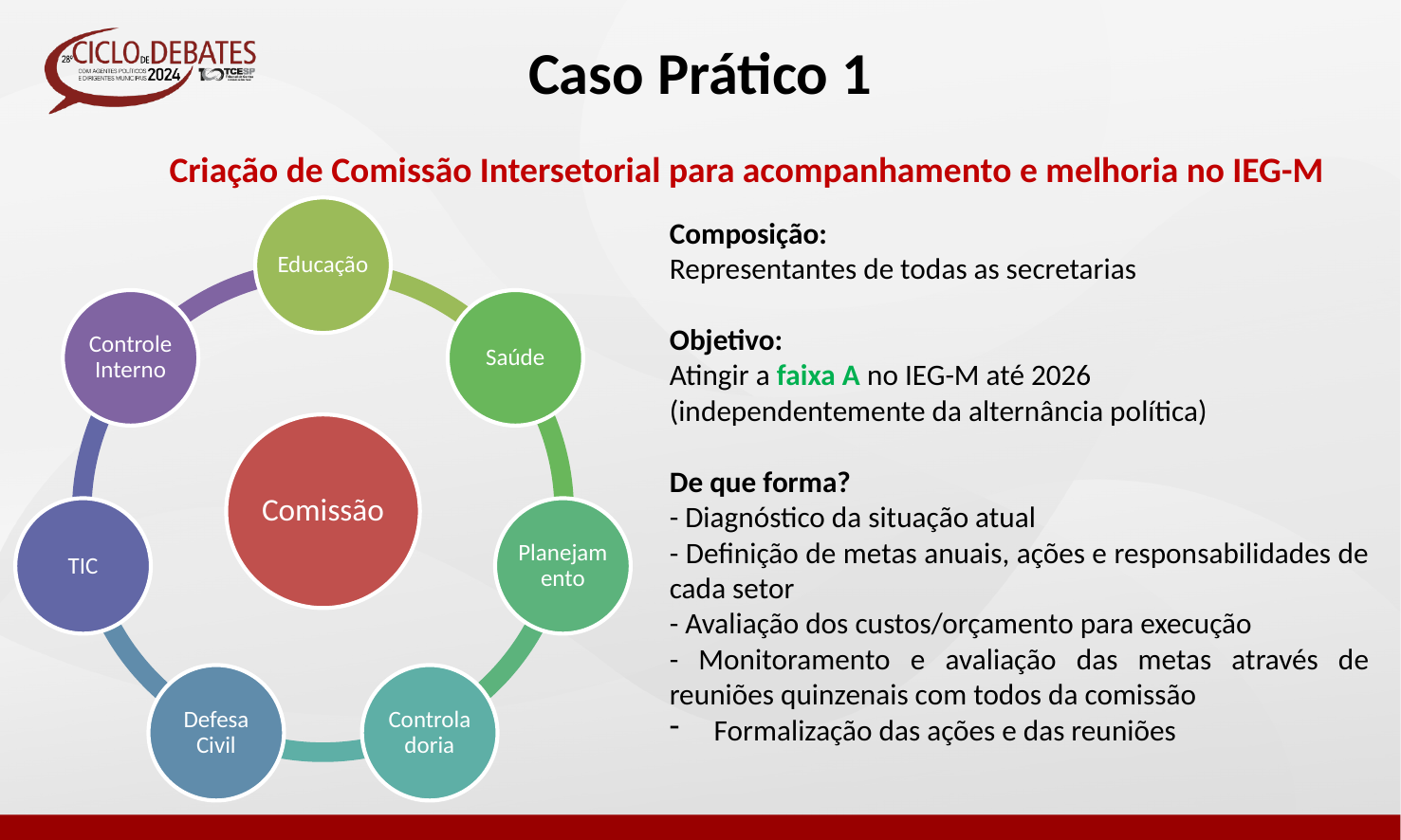

Caso Prático 1
Criação de Comissão Intersetorial para acompanhamento e melhoria no IEG-M
Comissão
Educação
Saúde
Planejamento
Controladoria
Defesa Civil
TIC
Controle Interno
Composição:
Representantes de todas as secretarias

Objetivo:
Atingir a faixa A no IEG-M até 2026
(independentemente da alternância política)

De que forma?
- Diagnóstico da situação atual
- Definição de metas anuais, ações e responsabilidades de cada setor
- Avaliação dos custos/orçamento para execução
- Monitoramento e avaliação das metas através de reuniões quinzenais com todos da comissão
Formalização das ações e das reuniões